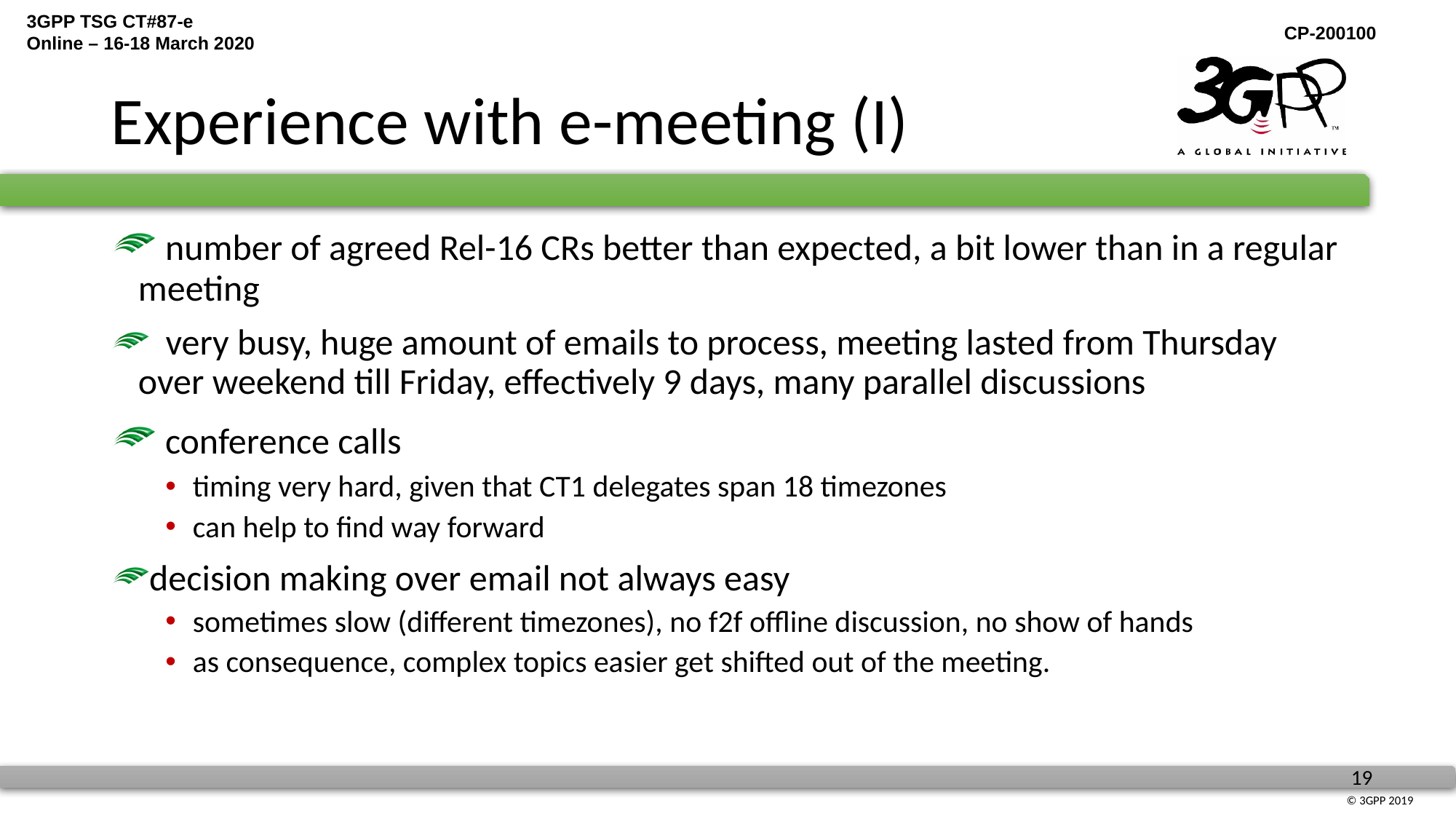

# Experience with e-meeting (I)
 number of agreed Rel-16 CRs better than expected, a bit lower than in a regular meeting
  very busy, huge amount of emails to process, meeting lasted from Thursday over weekend till Friday, effectively 9 days, many parallel discussions
 conference calls
timing very hard, given that CT1 delegates span 18 timezones
can help to find way forward
decision making over email not always easy
sometimes slow (different timezones), no f2f offline discussion, no show of hands
as consequence, complex topics easier get shifted out of the meeting.